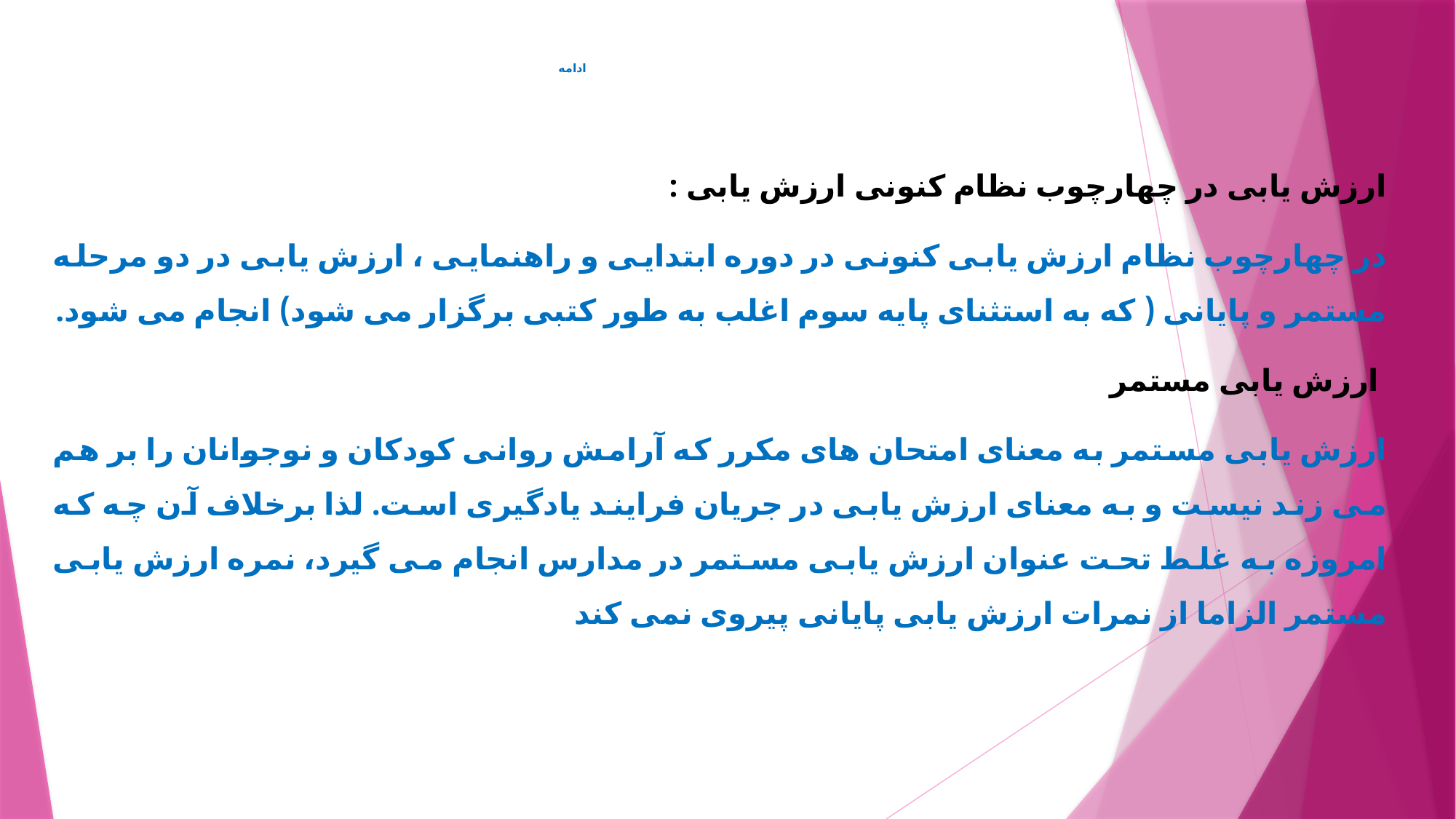

# ادامه
ارزش یابی در چهارچوب نظام کنونی ارزش یابی :
در چهارچوب نظام ارزش یابی کنونی در دوره ابتدایی و راهنمایی ، ارزش یابی در دو مرحله مستمر و پایانی ( که به استثنای پایه سوم اغلب به طور کتبی برگزار می شود) انجام می شود.
 ارزش یابی مستمر
ارزش یابی مستمر به معنای امتحان های مکرر که آرامش روانی کودکان و نوجوانان را بر هم می زند نیست و به معنای ارزش یابی در جریان فرایند یادگیری است. لذا برخلاف آن چه که امروزه به غلط تحت عنوان ارزش یابی مستمر در مدارس انجام می گیرد، نمره ارزش یابی مستمر الزاما از نمرات ارزش یابی پایانی پیروی نمی کند